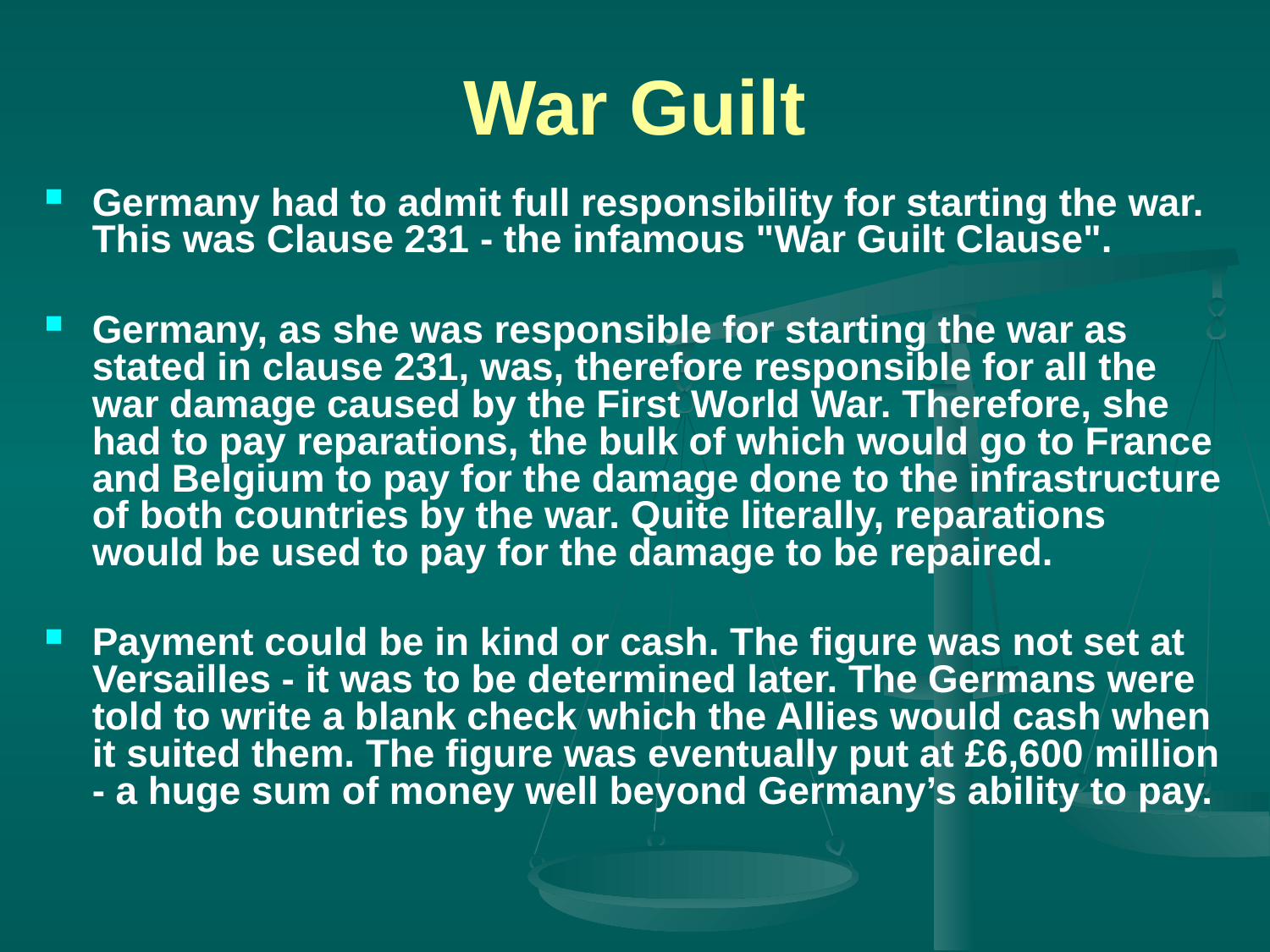

# War Guilt
Germany had to admit full responsibility for starting the war. This was Clause 231 - the infamous "War Guilt Clause".

Germany, as she was responsible for starting the war as stated in clause 231, was, therefore responsible for all the war damage caused by the First World War. Therefore, she had to pay reparations, the bulk of which would go to France and Belgium to pay for the damage done to the infrastructure of both countries by the war. Quite literally, reparations would be used to pay for the damage to be repaired.

Payment could be in kind or cash. The figure was not set at Versailles - it was to be determined later. The Germans were told to write a blank check which the Allies would cash when it suited them. The figure was eventually put at £6,600 million - a huge sum of money well beyond Germany’s ability to pay.